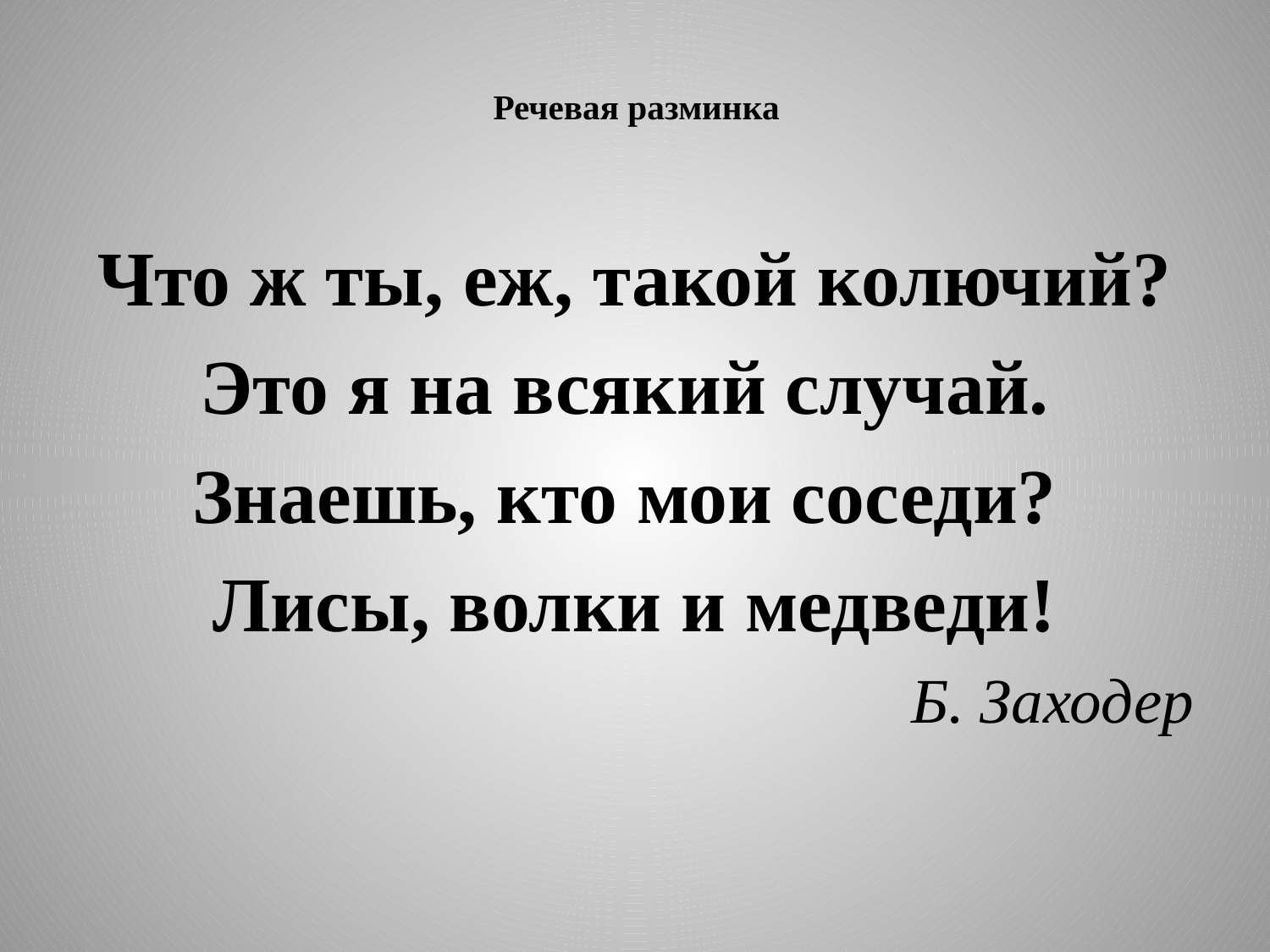

# Речевая разминка
Что ж ты, еж, такой колючий?
Это я на всякий случай.
Знаешь, кто мои соседи?
Лисы, волки и медведи!
Б. Заходер